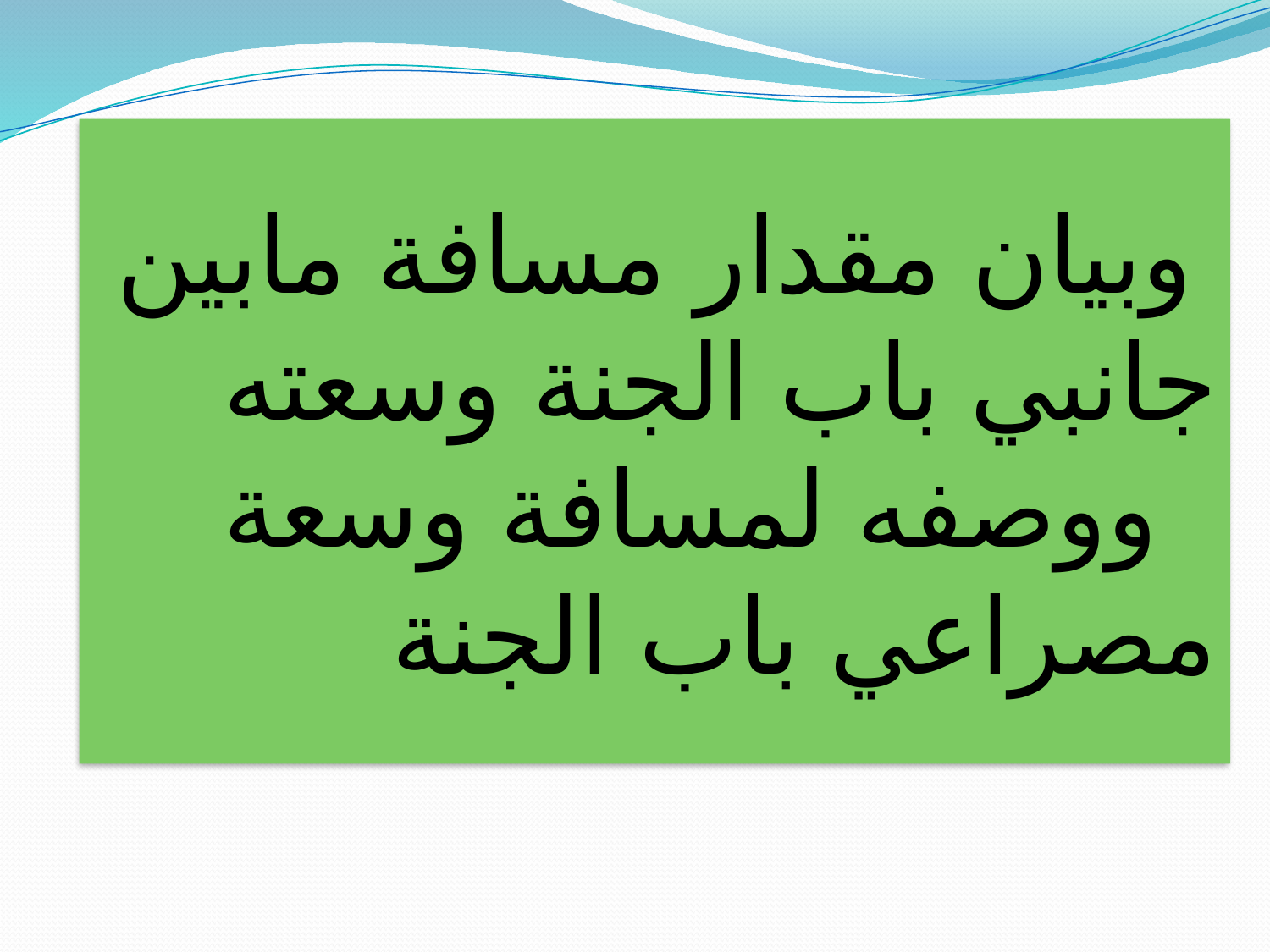

وبيان مقدار مسافة مابين جانبي باب الجنة وسعته
  ووصفه لمسافة وسعة مصراعي باب الجنة